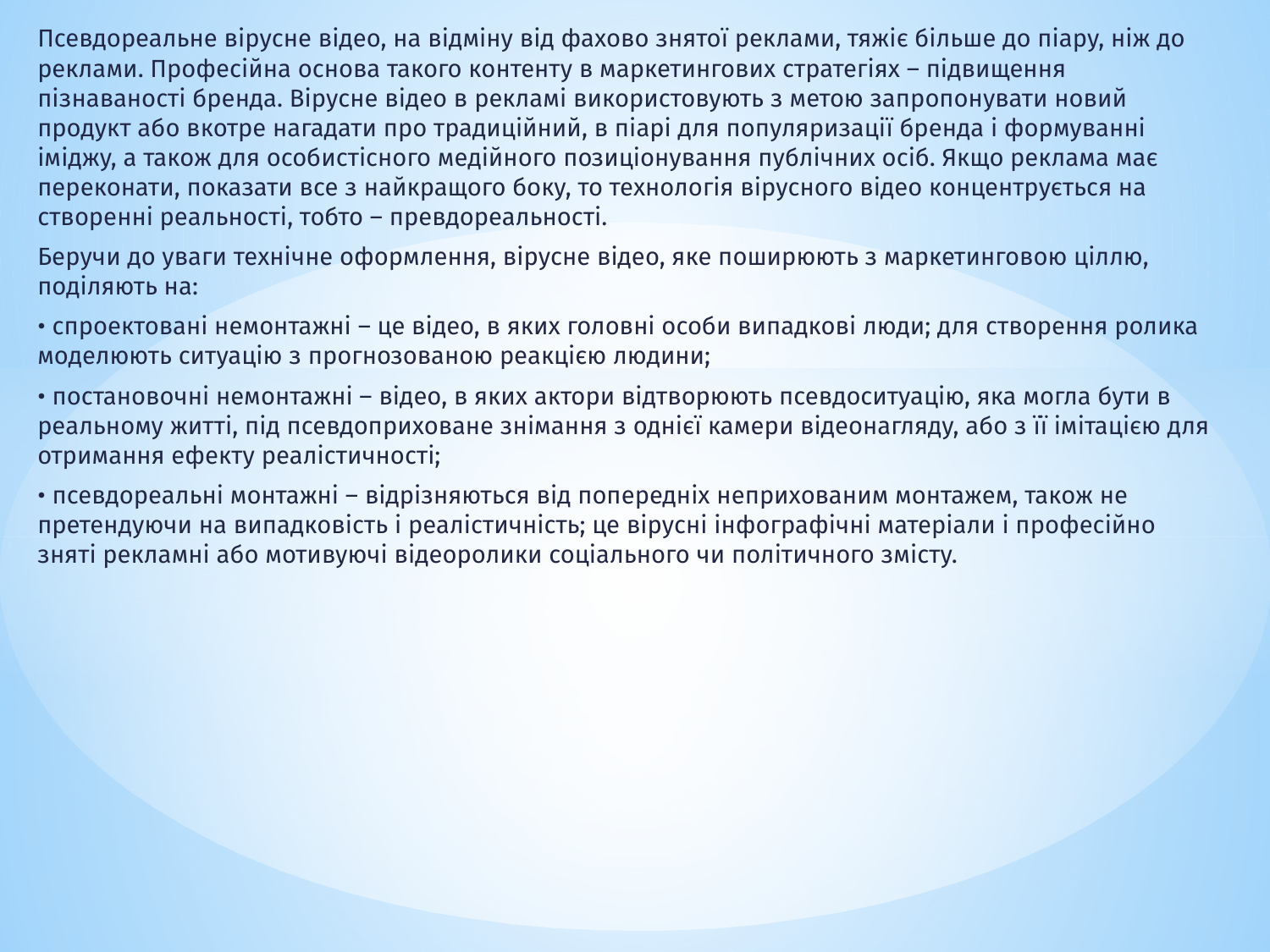

Псевдореальне вірусне відео, на відміну від фахово знятої реклами, тяжіє більше до піару, ніж до реклами. Професійна основа такого контенту в маркетингових стратегіях – підвищення пізнаваності бренда. Вірусне відео в рекламі використовують з метою запропонувати новий продукт або вкотре нагадати про традиційний, в піарі для популяризації бренда і формуванні іміджу, а також для особистісного медійного позиціонування публічних осіб. Якщо реклама має переконати, показати все з найкращого боку, то технологія вірусного відео концентрується на створенні реальності, тобто – превдореальності.
Беручи до уваги технічне оформлення, вірусне відео, яке поширюють з маркетинговою ціллю, поділяють на:
• спроектовані немонтажні – це відео, в яких головні особи випадкові люди; для створення ролика моделюють ситуацію з прогнозованою реакцією людини;
• постановочні немонтажні – відео, в яких актори відтворюють псевдоситуацію, яка могла бути в реальному житті, під псевдоприховане знімання з однієї камери відеонагляду, або з її імітацією для отримання ефекту реалістичності;
• псевдореальні монтажні – відрізняються від попередніх неприхованим монтажем, також не претендуючи на випадковість і реалістичність; це вірусні інфографічні матеріали і професійно зняті рекламні або мотивуючі відеоролики соціального чи політичного змісту.